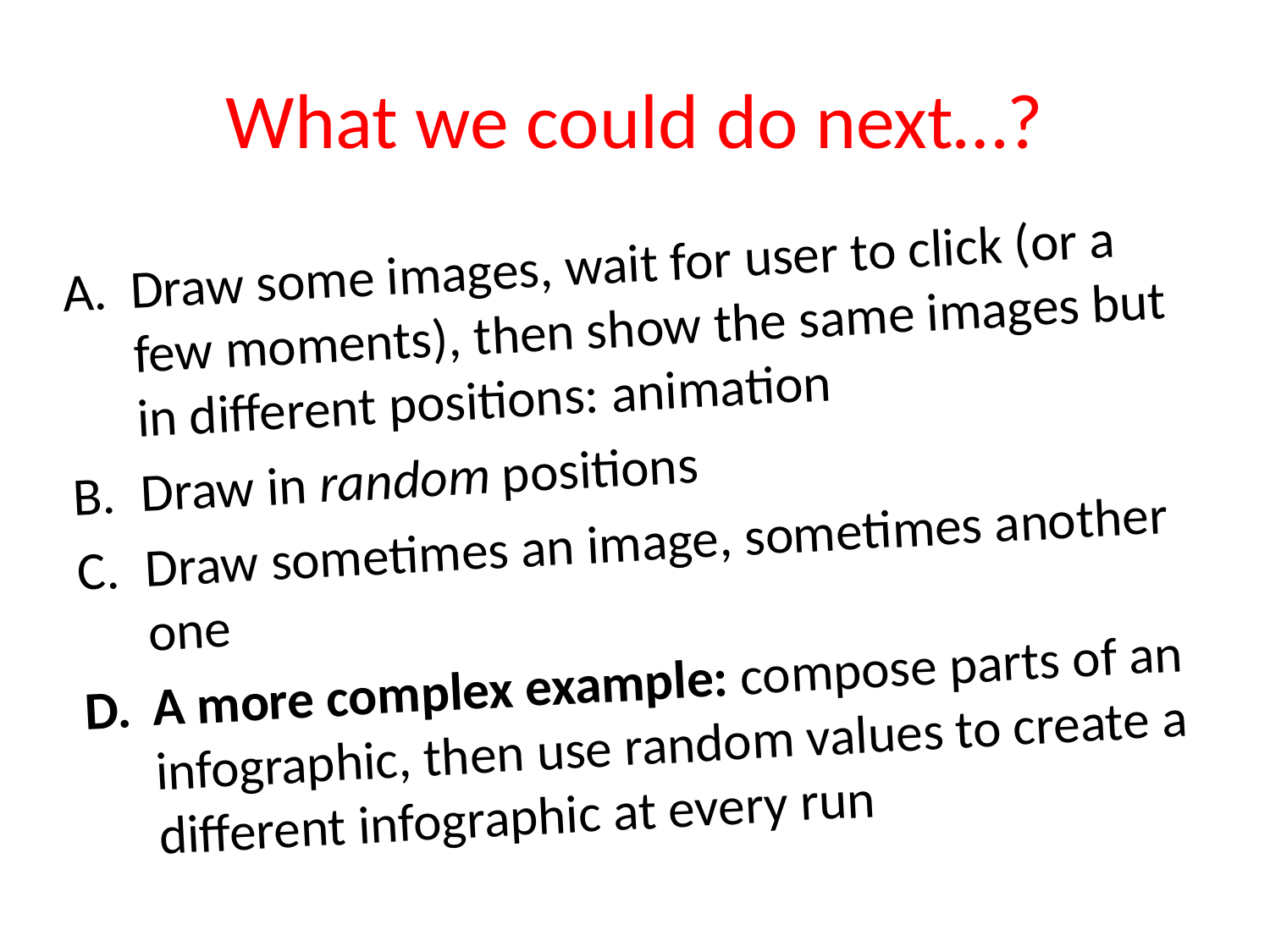

# What we could do next…?
Draw some images, wait for user to click (or a few moments), then show the same images but in different positions: animation
Draw in random positions
Draw sometimes an image, sometimes another one
A more complex example: compose parts of an infographic, then use random values to create a different infographic at every run